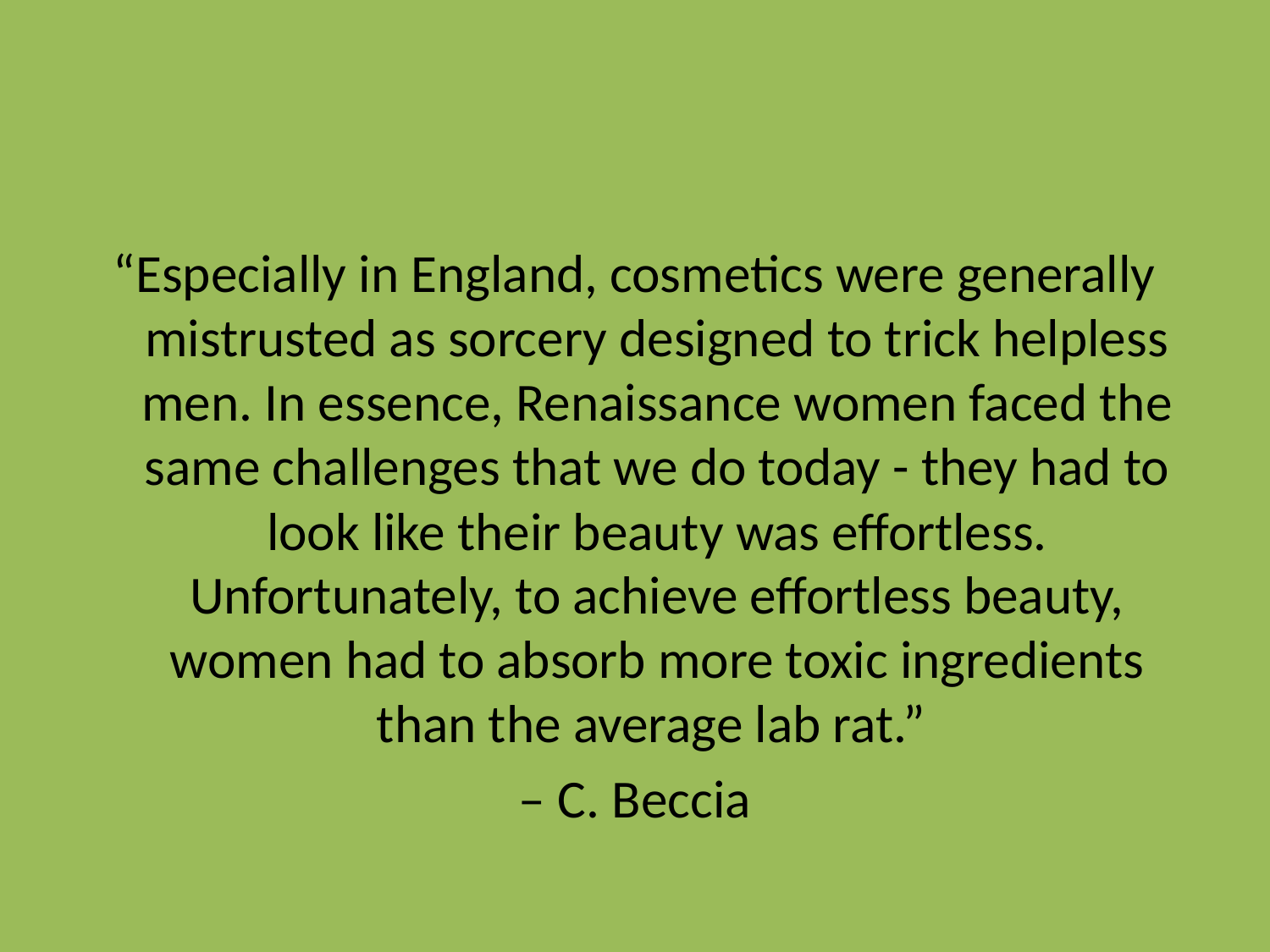

“Especially in England, cosmetics were generally mistrusted as sorcery designed to trick helpless men. In essence, Renaissance women faced the same challenges that we do today - they had to look like their beauty was effortless. Unfortunately, to achieve effortless beauty, women had to absorb more toxic ingredients than the average lab rat.”
– C. Beccia